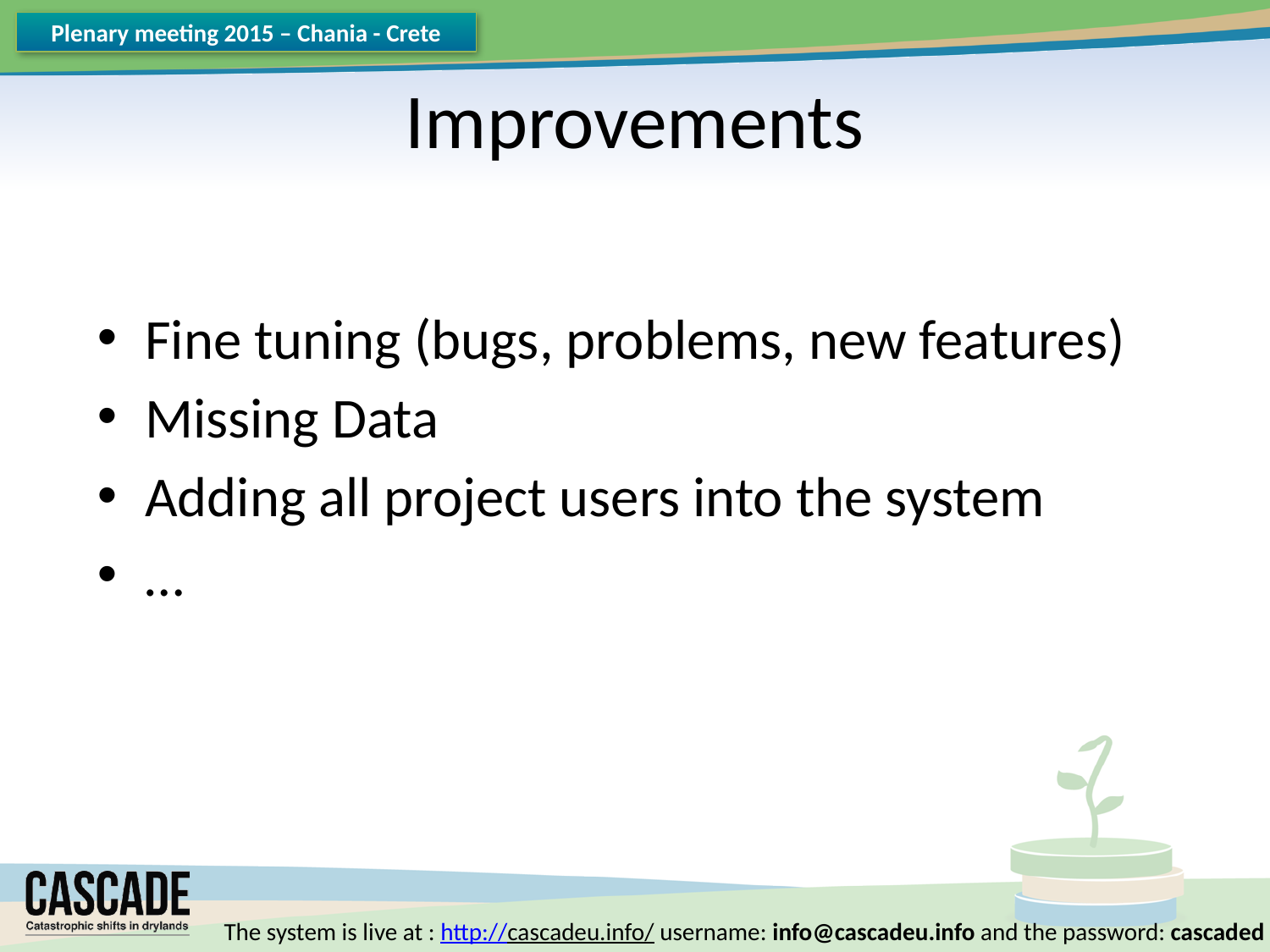

# Improvements
Fine tuning (bugs, problems, new features)
Missing Data
Adding all project users into the system
…

The system is live at : http://cascadeu.info/ username: info@cascadeu.info and the password: cascaded